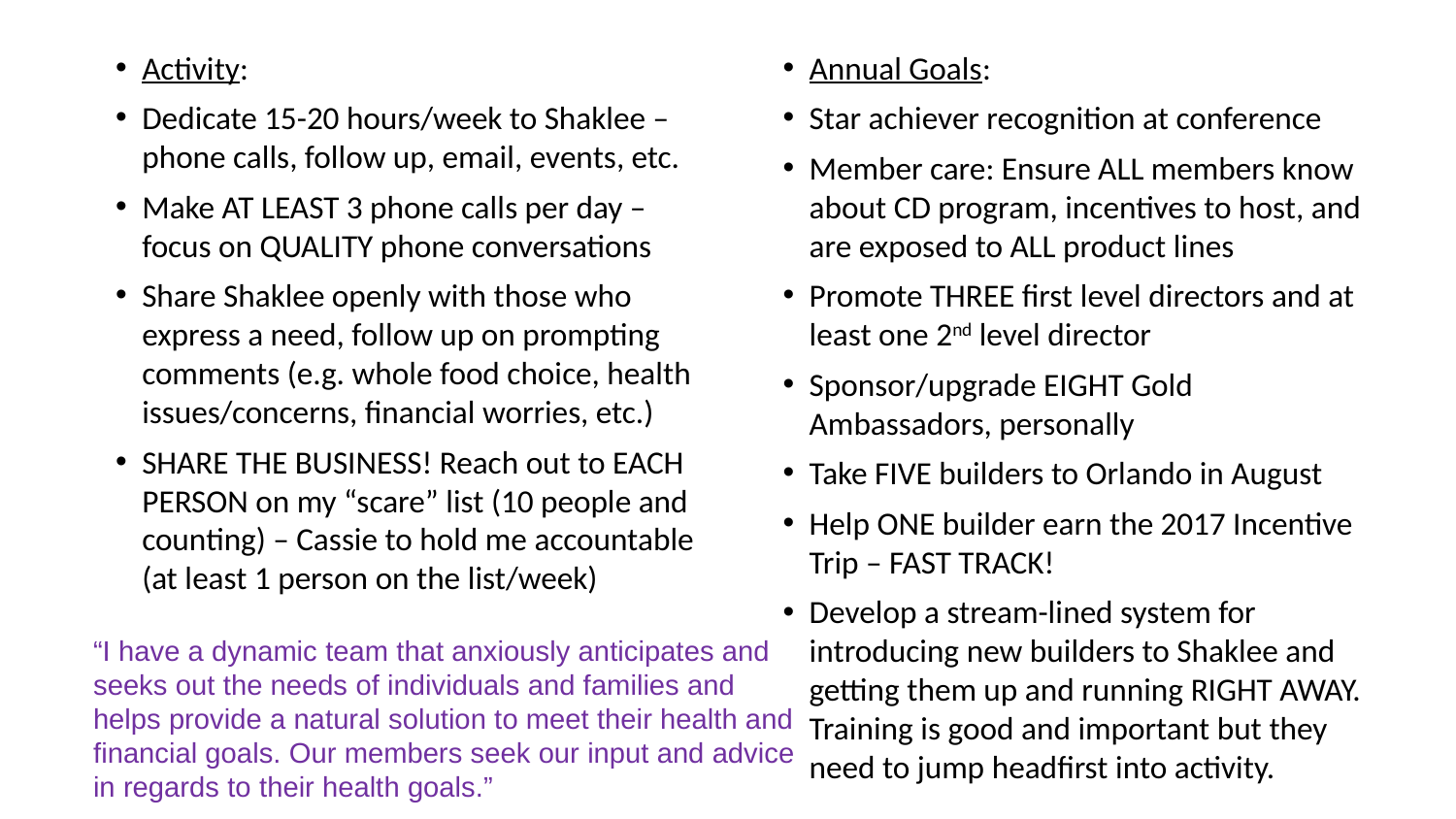

Annual Goals:
Star achiever recognition at conference
Member care: Ensure ALL members know about CD program, incentives to host, and are exposed to ALL product lines
Promote THREE first level directors and at least one 2nd level director
Sponsor/upgrade EIGHT Gold Ambassadors, personally
Take FIVE builders to Orlando in August
Help ONE builder earn the 2017 Incentive Trip – FAST TRACK!
Develop a stream-lined system for introducing new builders to Shaklee and getting them up and running RIGHT AWAY. Training is good and important but they need to jump headfirst into activity.

Activity:
Dedicate 15-20 hours/week to Shaklee – phone calls, follow up, email, events, etc.
Make AT LEAST 3 phone calls per day – focus on QUALITY phone conversations
Share Shaklee openly with those who express a need, follow up on prompting comments (e.g. whole food choice, health issues/concerns, financial worries, etc.)
SHARE THE BUSINESS! Reach out to EACH PERSON on my “scare” list (10 people and counting) – Cassie to hold me accountable (at least 1 person on the list/week)
“I have a dynamic team that anxiously anticipates and seeks out the needs of individuals and families and helps provide a natural solution to meet their health and financial goals. Our members seek our input and advice in regards to their health goals.”